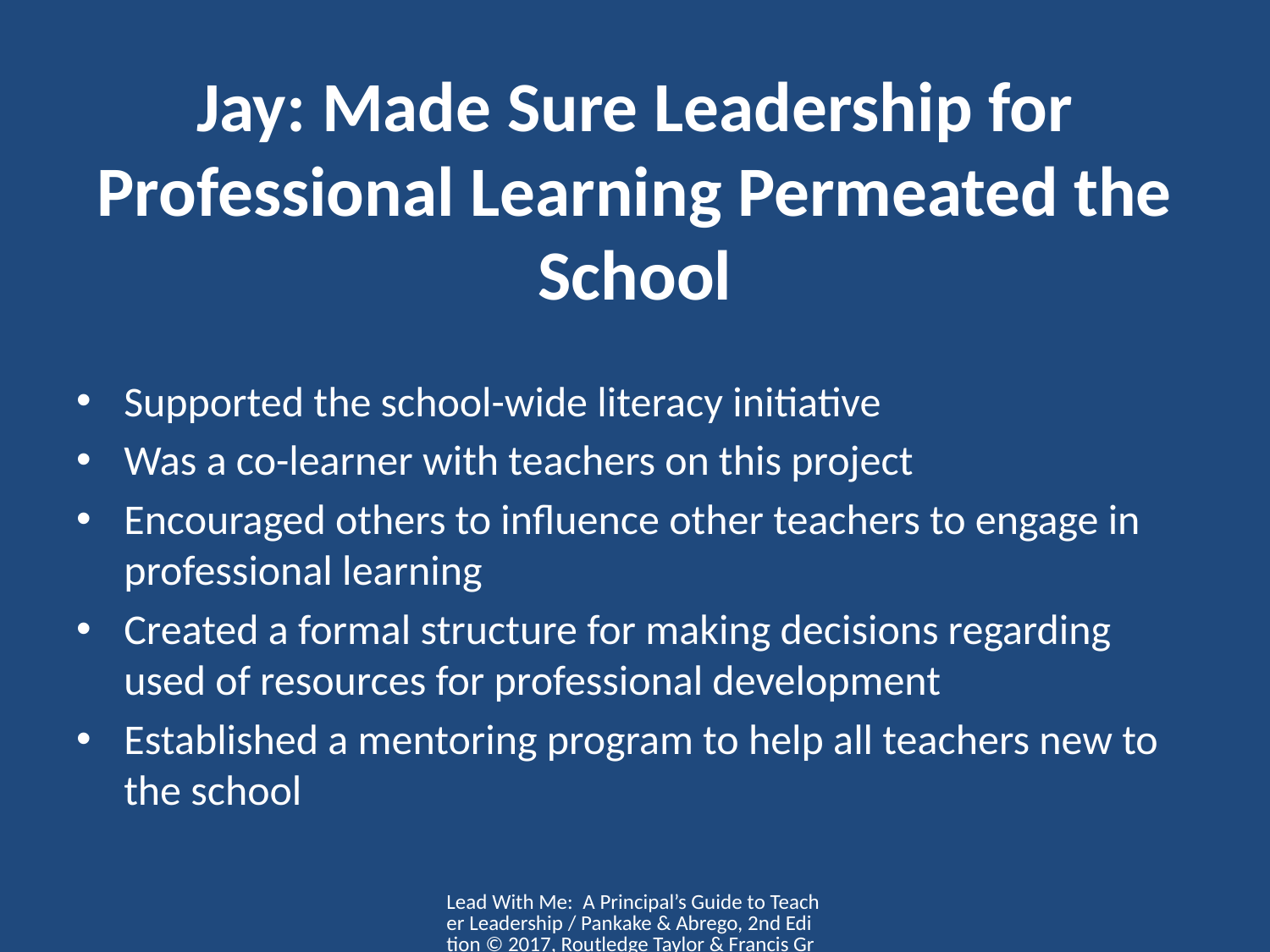

# Jay: Made Sure Leadership for Professional Learning Permeated the School
Supported the school-wide literacy initiative
Was a co-learner with teachers on this project
Encouraged others to influence other teachers to engage in professional learning
Created a formal structure for making decisions regarding used of resources for professional development
Established a mentoring program to help all teachers new to the school
Lead With Me:  A Principal’s Guide to Teacher Leadership / Pankake & Abrego, 2nd Edition © 2017, Routledge Taylor & Francis Group